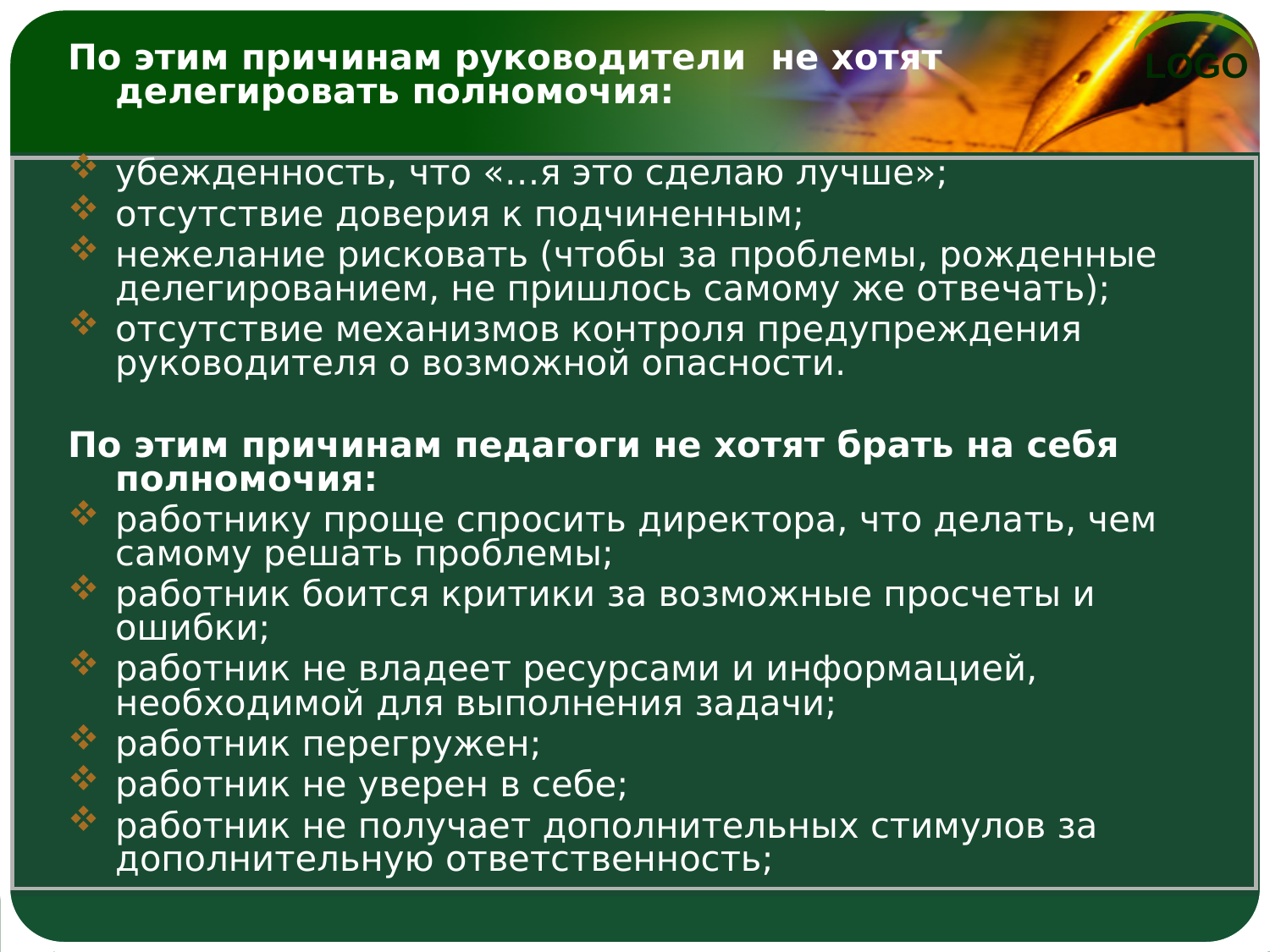

По этим причинам руководители  не хотят делегировать полномочия:

убежденность, что «…я это сделаю лучше»;
отсутствие доверия к подчиненным;
нежелание рисковать (чтобы за проблемы, рожденные делегированием, не пришлось самому же отвечать);
отсутствие механизмов контроля предупреждения руководителя о возможной опасности.

По этим причинам педагоги не хотят брать на себя полномочия:
работнику проще спросить директора, что делать, чем самому решать проблемы;
работник боится критики за возможные просчеты и ошибки;
работник не владеет ресурсами и информацией, необходимой для выполнения задачи;
работник перегружен;
работник не уверен в себе;
работник не получает дополнительных стимулов за дополнительную ответственность;